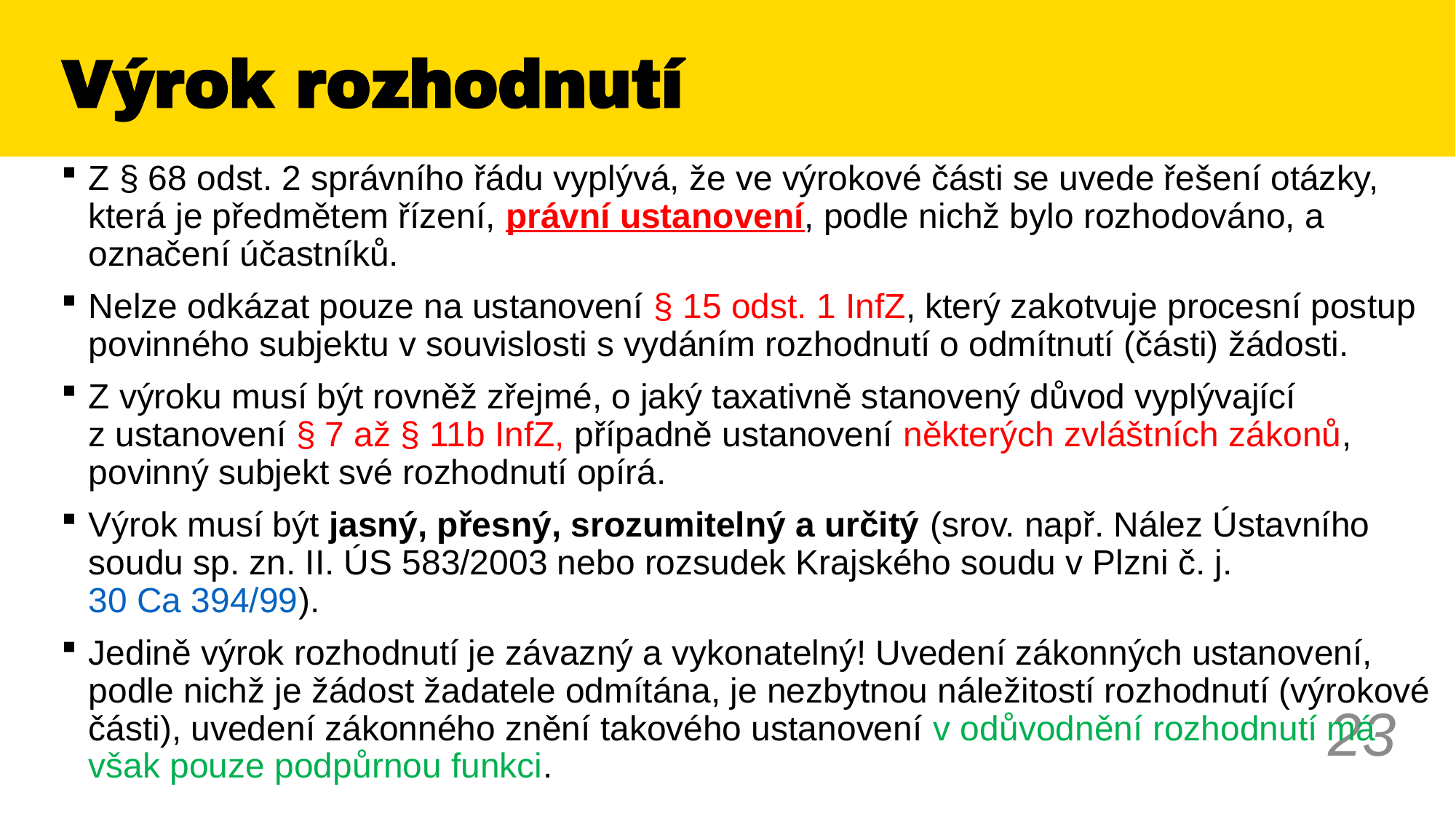

# Výrok rozhodnutí
Z § 68 odst. 2 správního řádu vyplývá, že ve výrokové části se uvede řešení otázky, která je předmětem řízení, právní ustanovení, podle nichž bylo rozhodováno, a označení účastníků.
Nelze odkázat pouze na ustanovení § 15 odst. 1 InfZ, který zakotvuje procesní postup povinného subjektu v souvislosti s vydáním rozhodnutí o odmítnutí (části) žádosti.
Z výroku musí být rovněž zřejmé, o jaký taxativně stanovený důvod vyplývající
z ustanovení § 7 až § 11b InfZ, případně ustanovení některých zvláštních zákonů, povinný subjekt své rozhodnutí opírá.
Výrok musí být jasný, přesný, srozumitelný a určitý (srov. např. Nález Ústavního soudu sp. zn. II. ÚS 583/2003 nebo rozsudek Krajského soudu v Plzni č. j. 30 Ca 394/99).
Jedině výrok rozhodnutí je závazný a vykonatelný! Uvedení zákonných ustanovení, podle nichž je žádost žadatele odmítána, je nezbytnou náležitostí rozhodnutí (výrokové části), uvedení zákonného znění takového ustanovení v odůvodnění rozhodnutí má však pouze podpůrnou funkci.
23